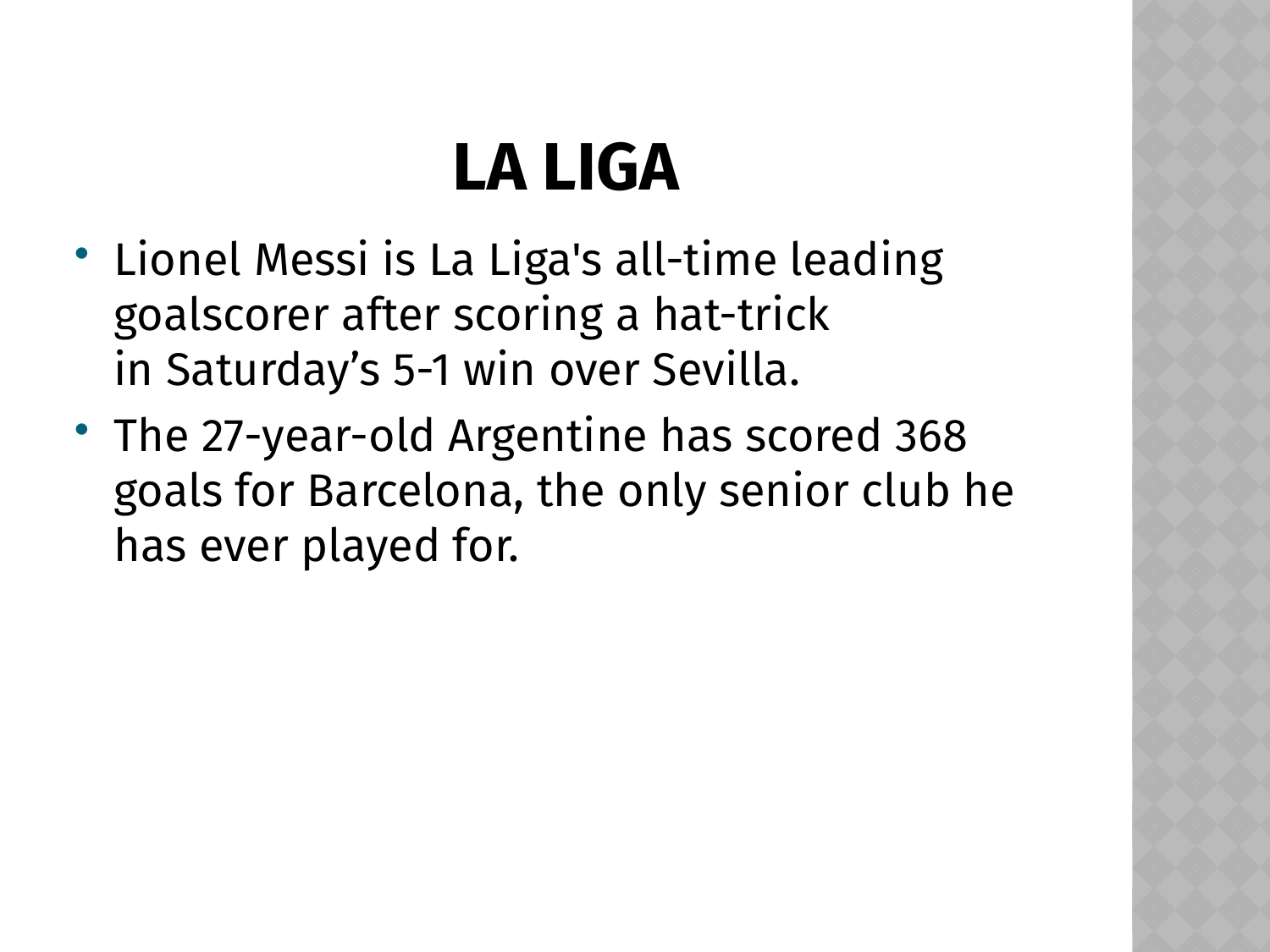

# La liga
Lionel Messi is La Liga's all-time leading goalscorer after scoring a hat-trick in Saturday’s 5-1 win over Sevilla.
The 27-year-old Argentine has scored 368 goals for Barcelona, the only senior club he has ever played for.